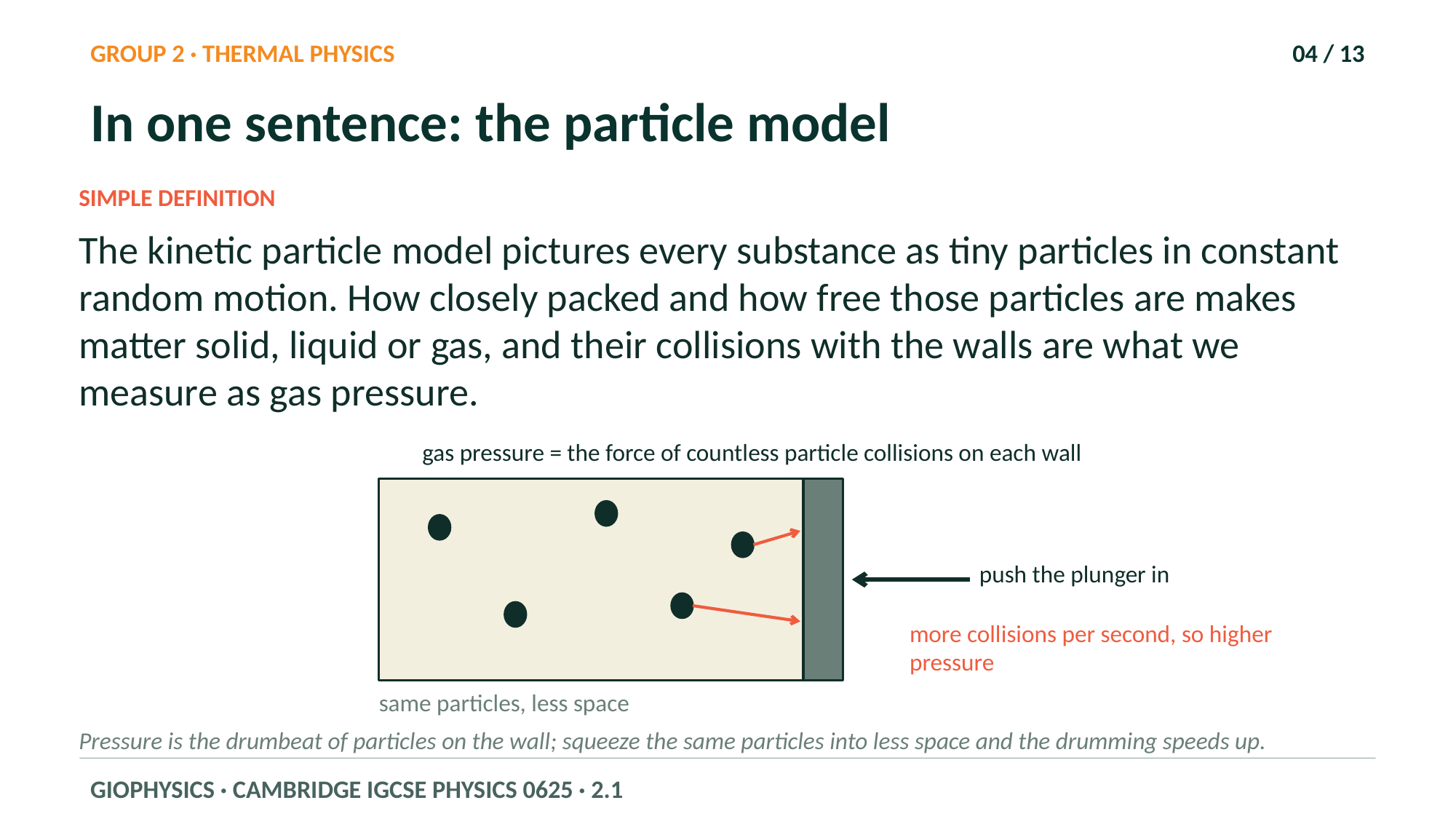

GROUP 2 · THERMAL PHYSICS
04 / 13
In one sentence: the particle model
SIMPLE DEFINITION
The kinetic particle model pictures every substance as tiny particles in constant random motion. How closely packed and how free those particles are makes matter solid, liquid or gas, and their collisions with the walls are what we measure as gas pressure.
gas pressure = the force of countless particle collisions on each wall

push the plunger in

more collisions per second, so higher pressure
same particles, less space
Pressure is the drumbeat of particles on the wall; squeeze the same particles into less space and the drumming speeds up.

GIOPHYSICS · CAMBRIDGE IGCSE PHYSICS 0625 · 2.1